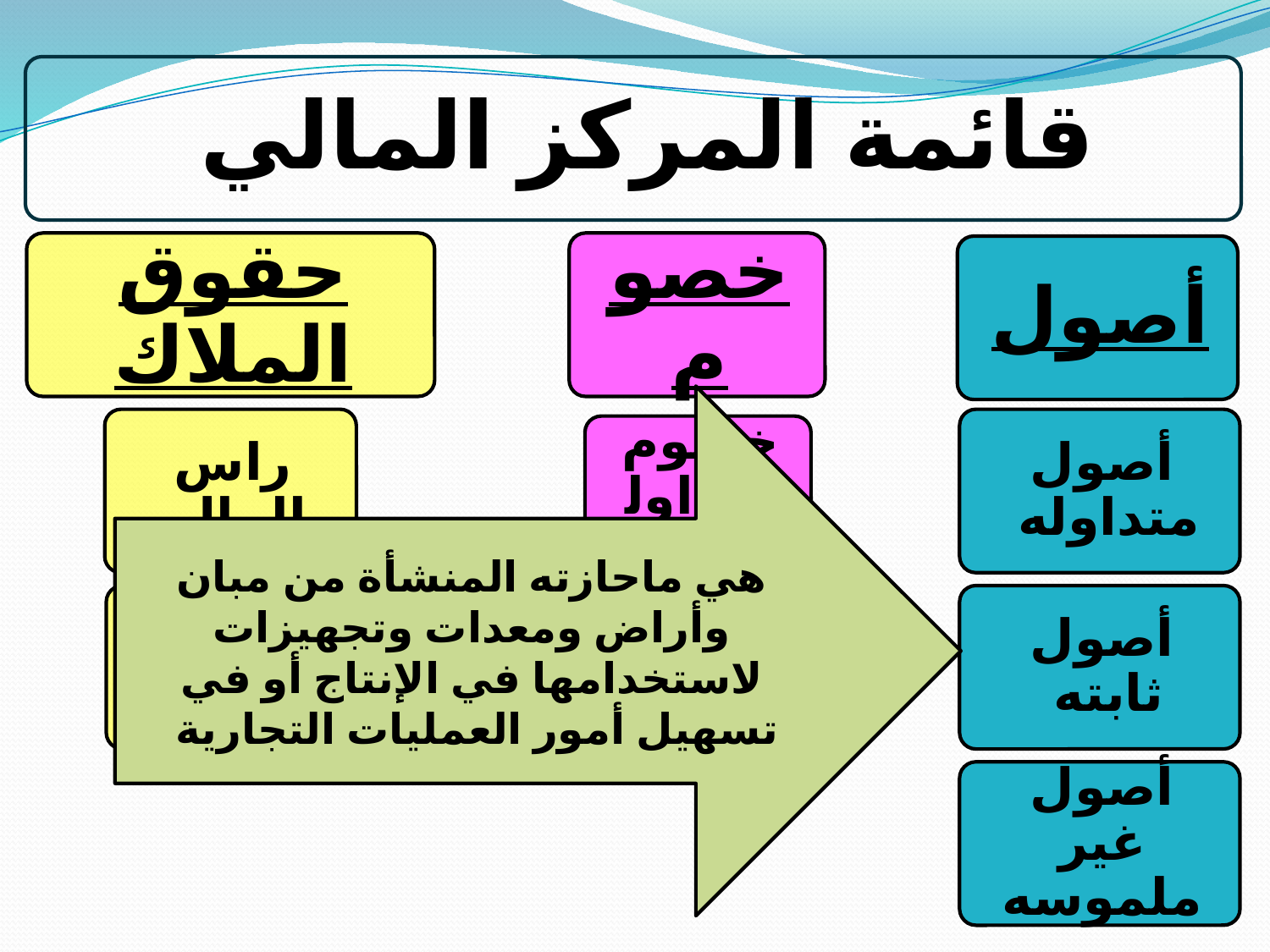

قائمة المركز المالي
حقوق الملاك
راس المال
جاري المالك
خصوم
خصوم طويلة الأجل
خصوم متداوله
أصول
أصول متداوله
أصول ثابته
أصول غير ملموسه
هي ماحازته المنشأة من مبان وأراض ومعدات وتجهيزات لاستخدامها في الإنتاج أو في تسهيل أمور العمليات التجارية